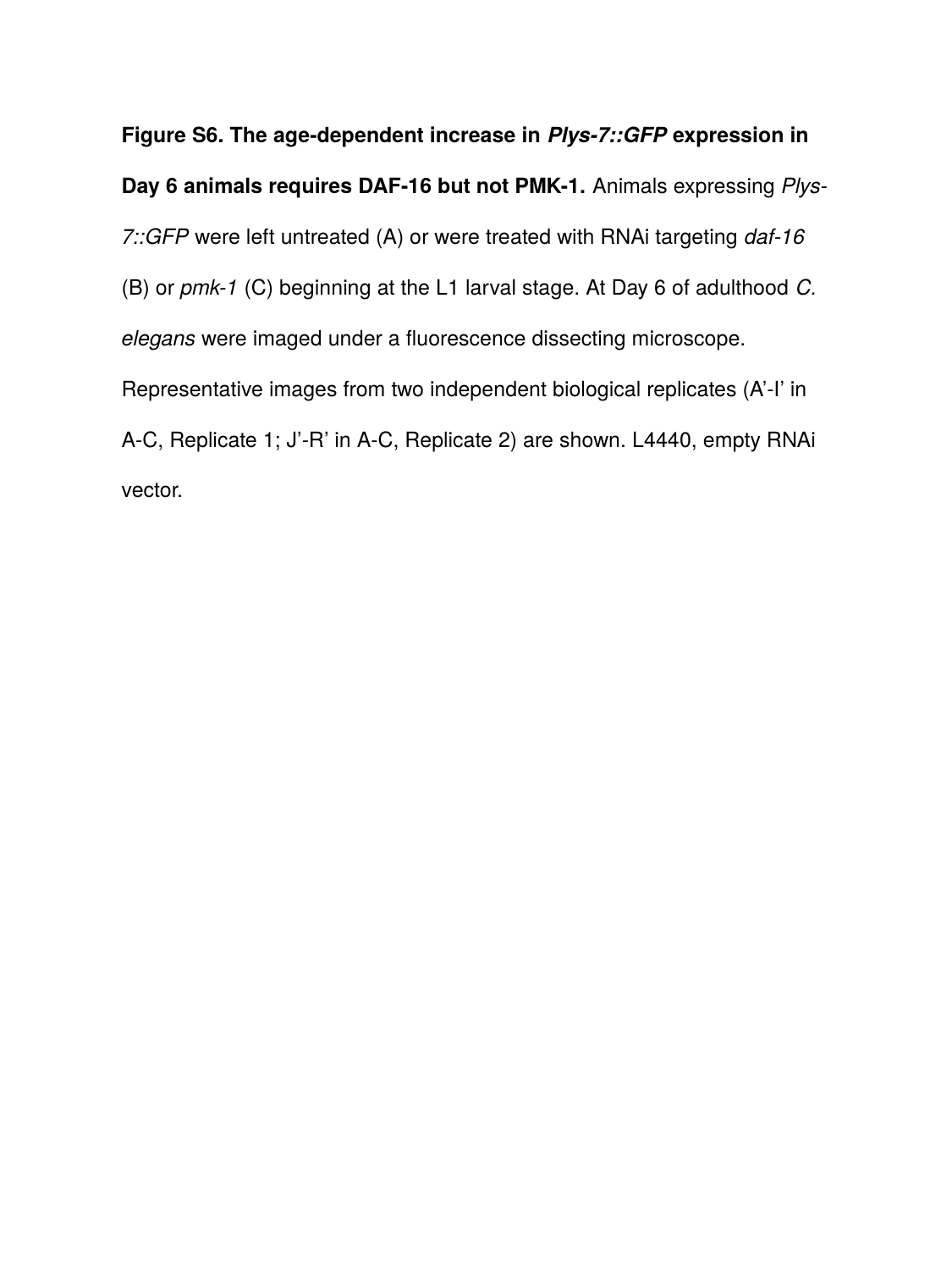

Figure S6. The age-dependent increase in Plys-7::GFP expression in Day 6 animals requires DAF-16 but not PMK-1. Animals expressing Plys-7::GFP were left untreated (A) or were treated with RNAi targeting daf-16 (B) or pmk-1 (C) beginning at the L1 larval stage. At Day 6 of adulthood C. elegans were imaged under a fluorescence dissecting microscope. Representative images from two independent biological replicates (A’-I’ in A-C, Replicate 1; J’-R’ in A-C, Replicate 2) are shown. L4440, empty RNAi vector.